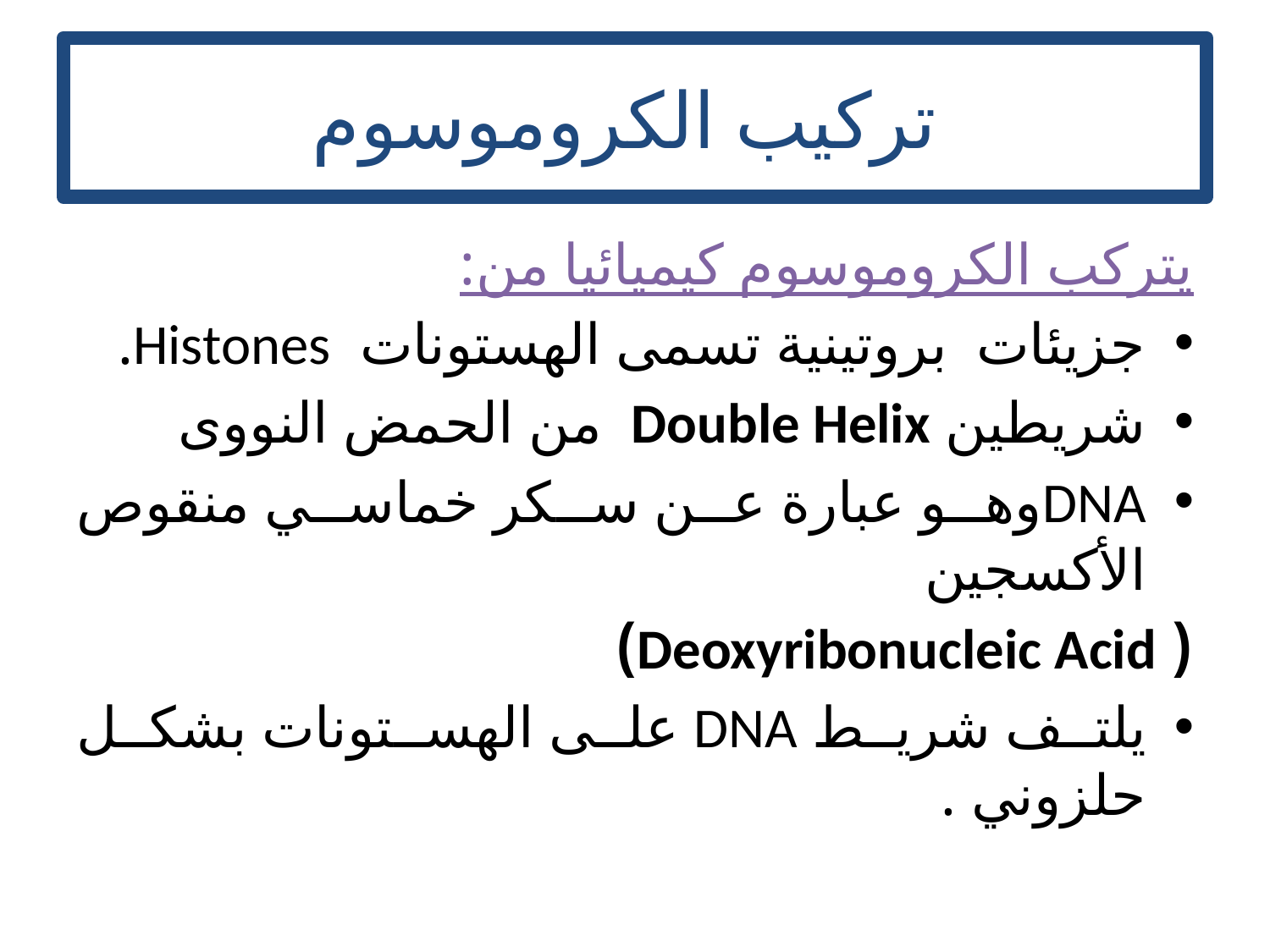

# تركيب الكروموسوم
يتركب الكروموسوم كيميائيا من:
جزيئات  بروتينية تسمى الهستونات  Histones.
شريطين Double Helix  من الحمض النووى
DNAوهو عبارة عن سكر خماسي منقوص الأكسجين
( Deoxyribonucleic Acid)
يلتف شريط DNA على الهستونات بشكل حلزوني .